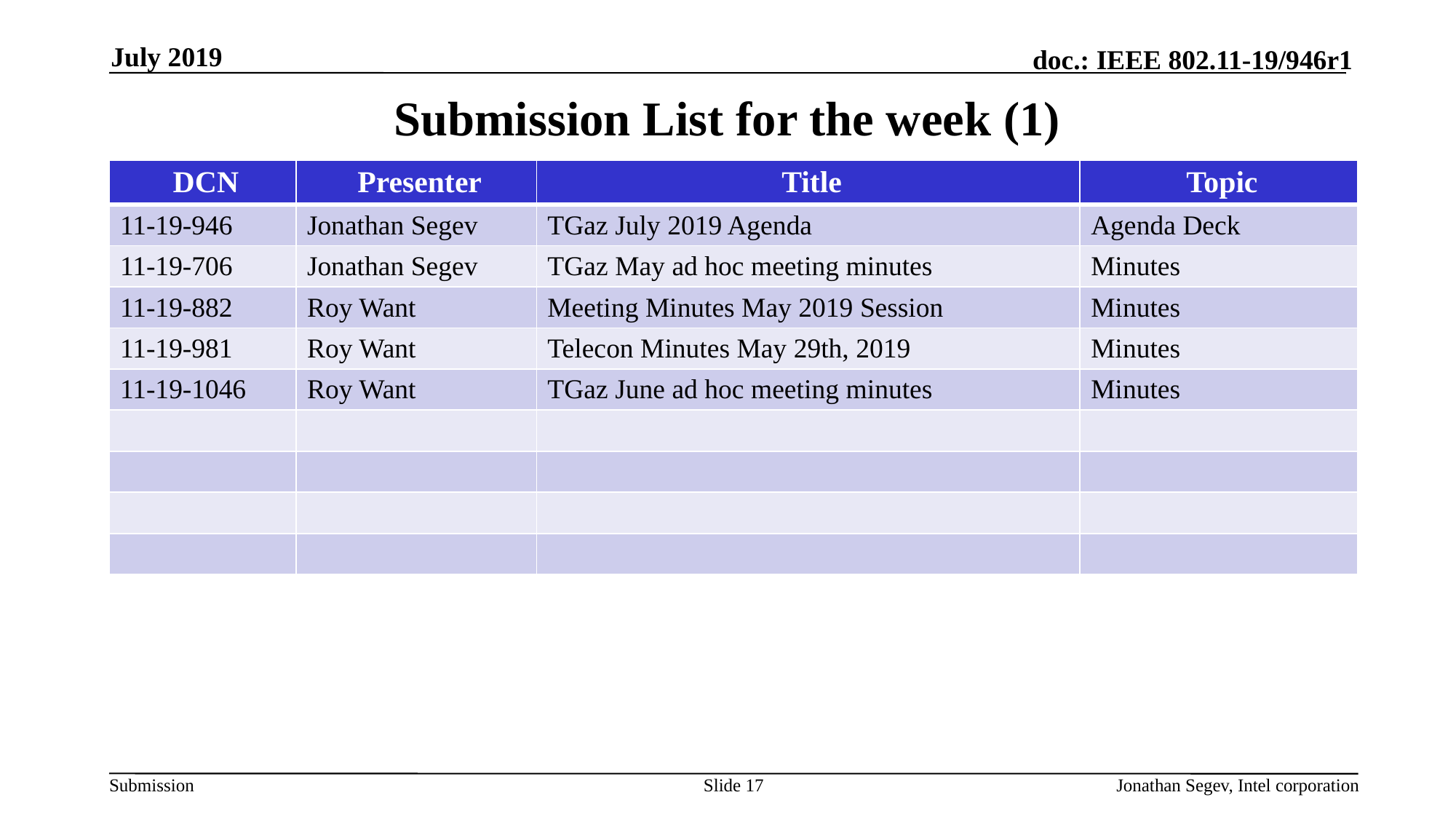

July 2019
# Submission List for the week (1)
| DCN | Presenter | Title | Topic |
| --- | --- | --- | --- |
| 11-19-946 | Jonathan Segev | TGaz July 2019 Agenda | Agenda Deck |
| 11-19-706 | Jonathan Segev | TGaz May ad hoc meeting minutes | Minutes |
| 11-19-882 | Roy Want | Meeting Minutes May 2019 Session | Minutes |
| 11-19-981 | Roy Want | Telecon Minutes May 29th, 2019 | Minutes |
| 11-19-1046 | Roy Want | TGaz June ad hoc meeting minutes | Minutes |
|  |  |  |  |
|  |  |  |  |
|  |  |  |  |
|  |  |  |  |
Slide 17
Jonathan Segev, Intel corporation